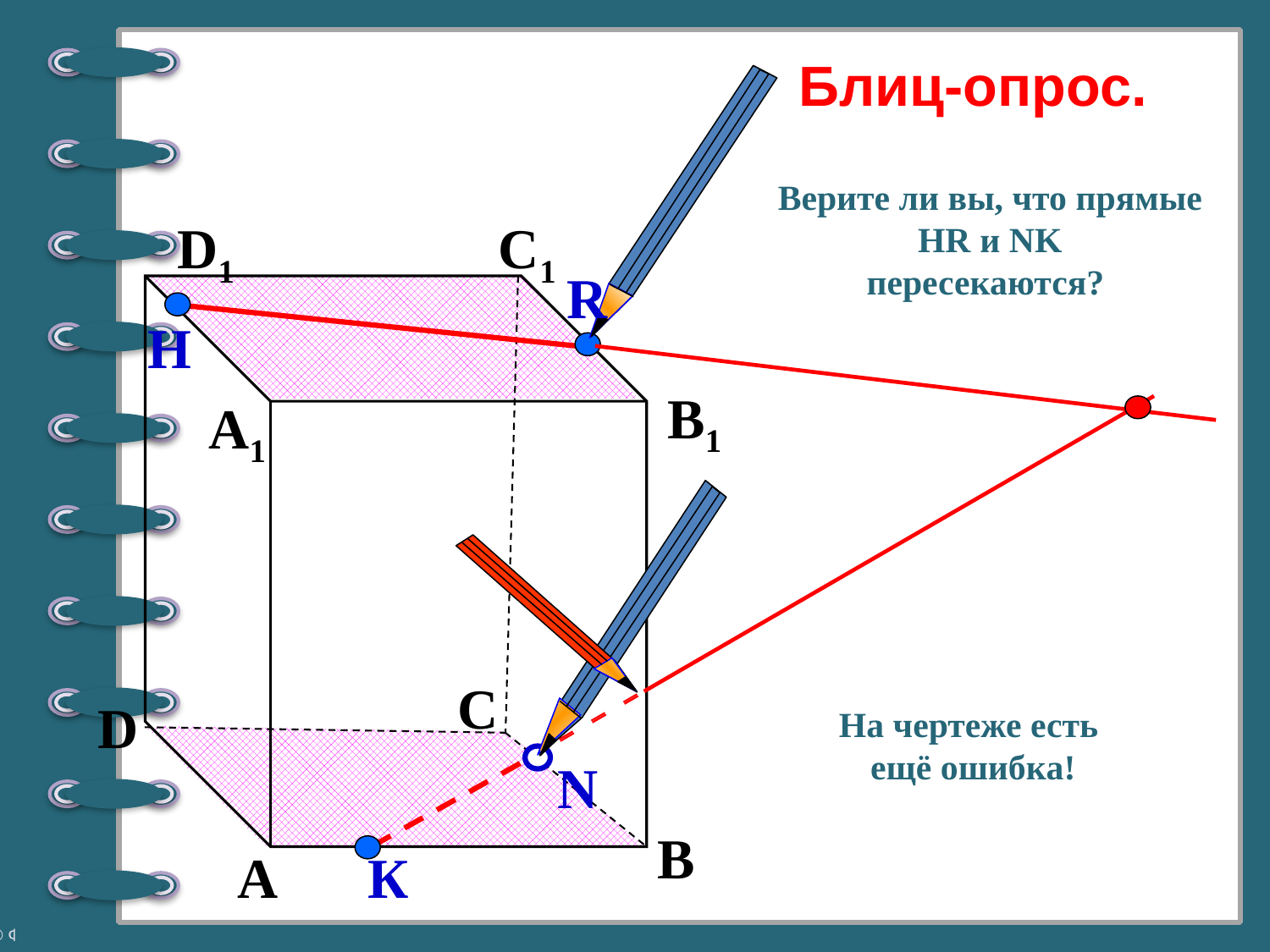

Блиц-опрос.

Верите ли вы, что прямые НR и NK
пересекаются?

С1
D1
R

Н

B1
А1

С
D

На чертеже есть
ещё ошибка!

N

В
А

К